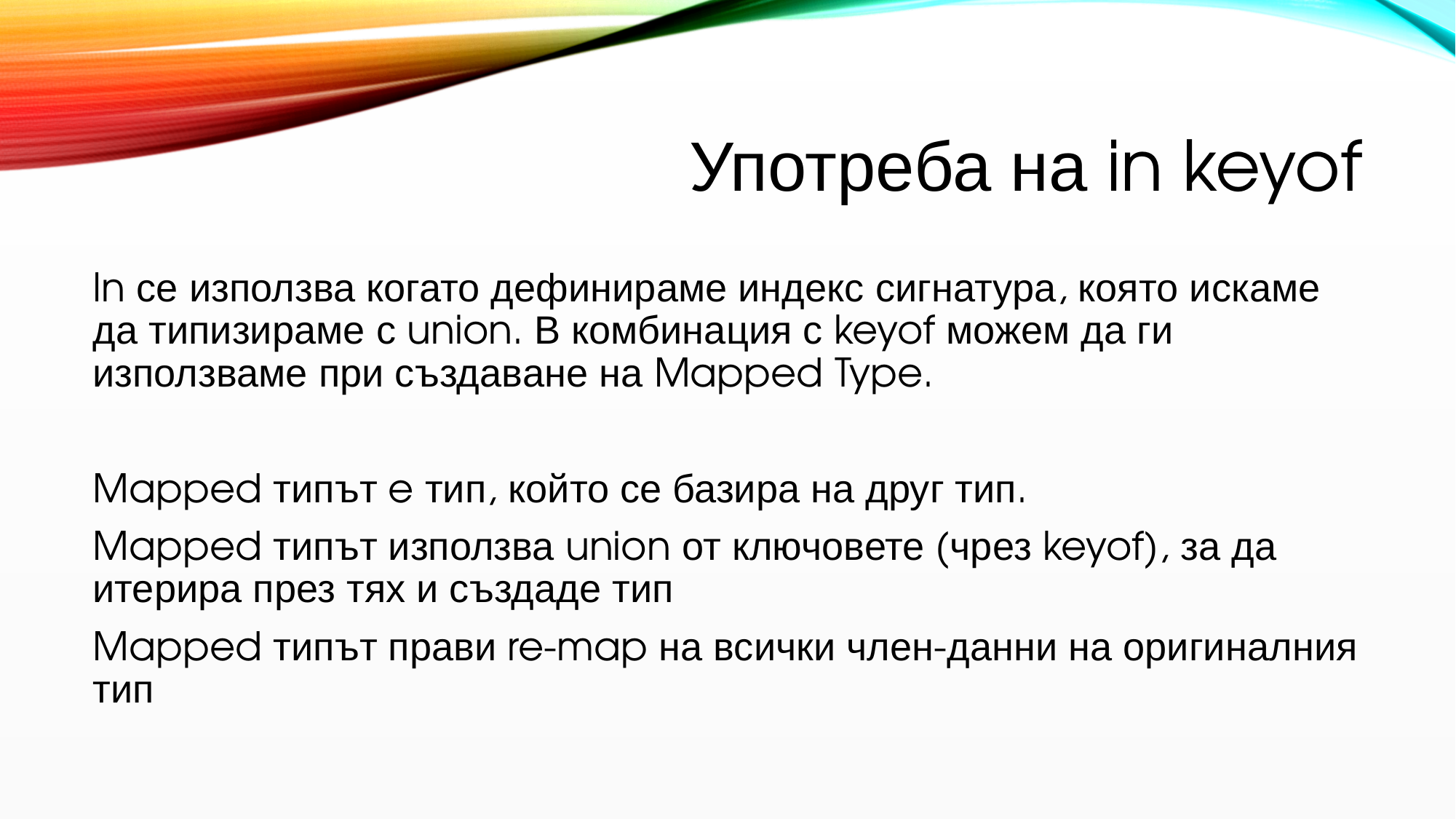

# Употреба на in keyof
In се използва когато дефинираме индекс сигнатура, която искаме да типизираме с union. В комбинация с keyof можем да ги използваме при създаване на Mapped Type.

Mapped типът e тип, който се базира на друг тип.
Mapped типът използва union от ключовете (чрез keyof), за да итерира през тях и създаде тип
Mapped типът прави re-map на всички член-данни на оригиналния тип